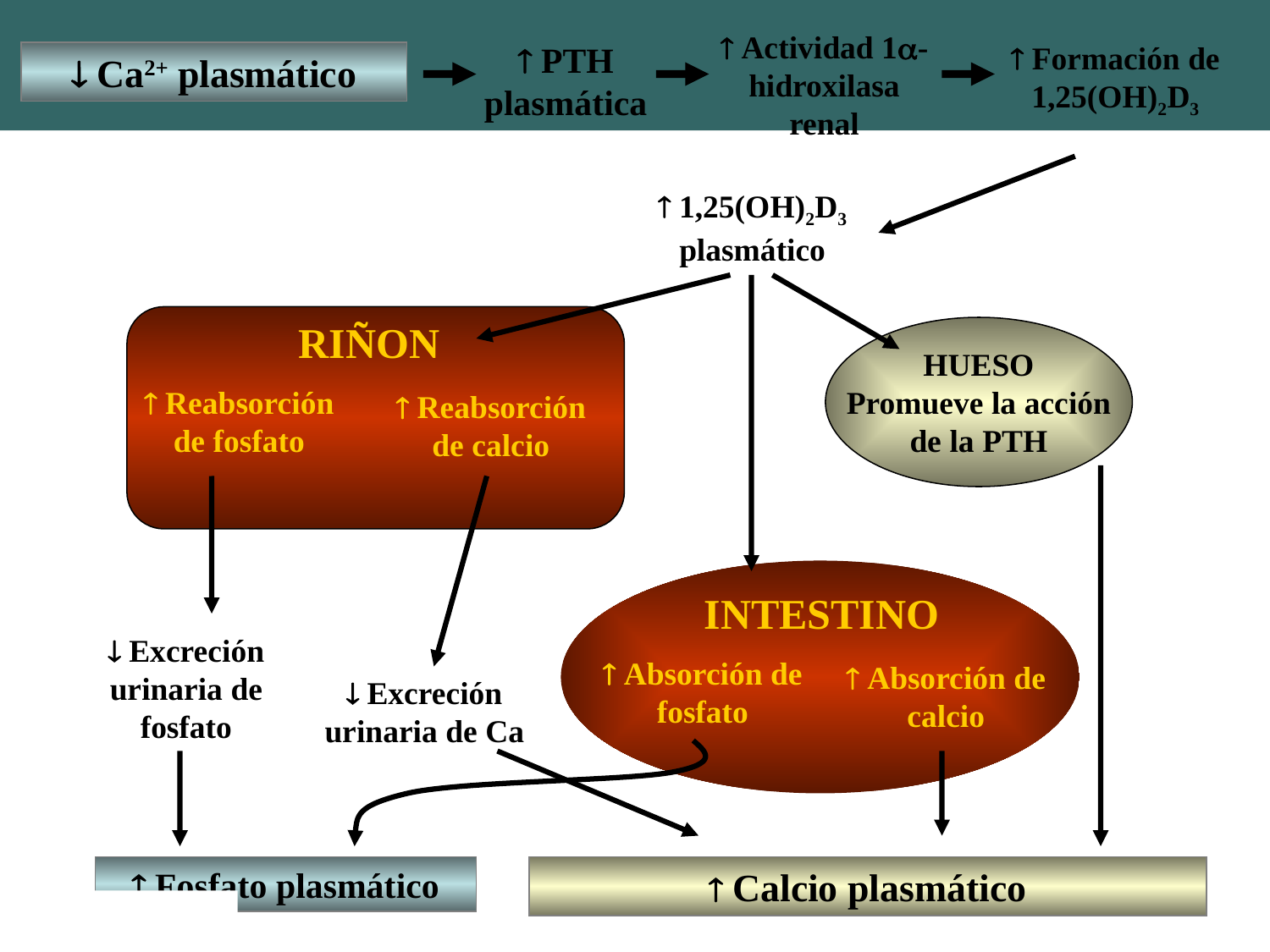

↑ Actividad 1α-hidroxilasa renal
↑ PTH plasmática
↑ Formación de 1,25(OH)2D3
↓ Ca2+ plasmático

↑ 1,25(OH)2D3 plasmático

RIÑON
HUESO
Promueve la acción
de la PTH
↑ Reabsorción de fosfato
↑ Reabsorción de calcio

INTESTINO
↓ Excreción urinaria de fosfato
↑ Absorción de fosfato
↑ Absorción de calcio

↓ Excreción urinaria de Ca

↑ Fosfato plasmático
↑ Calcio plasmático